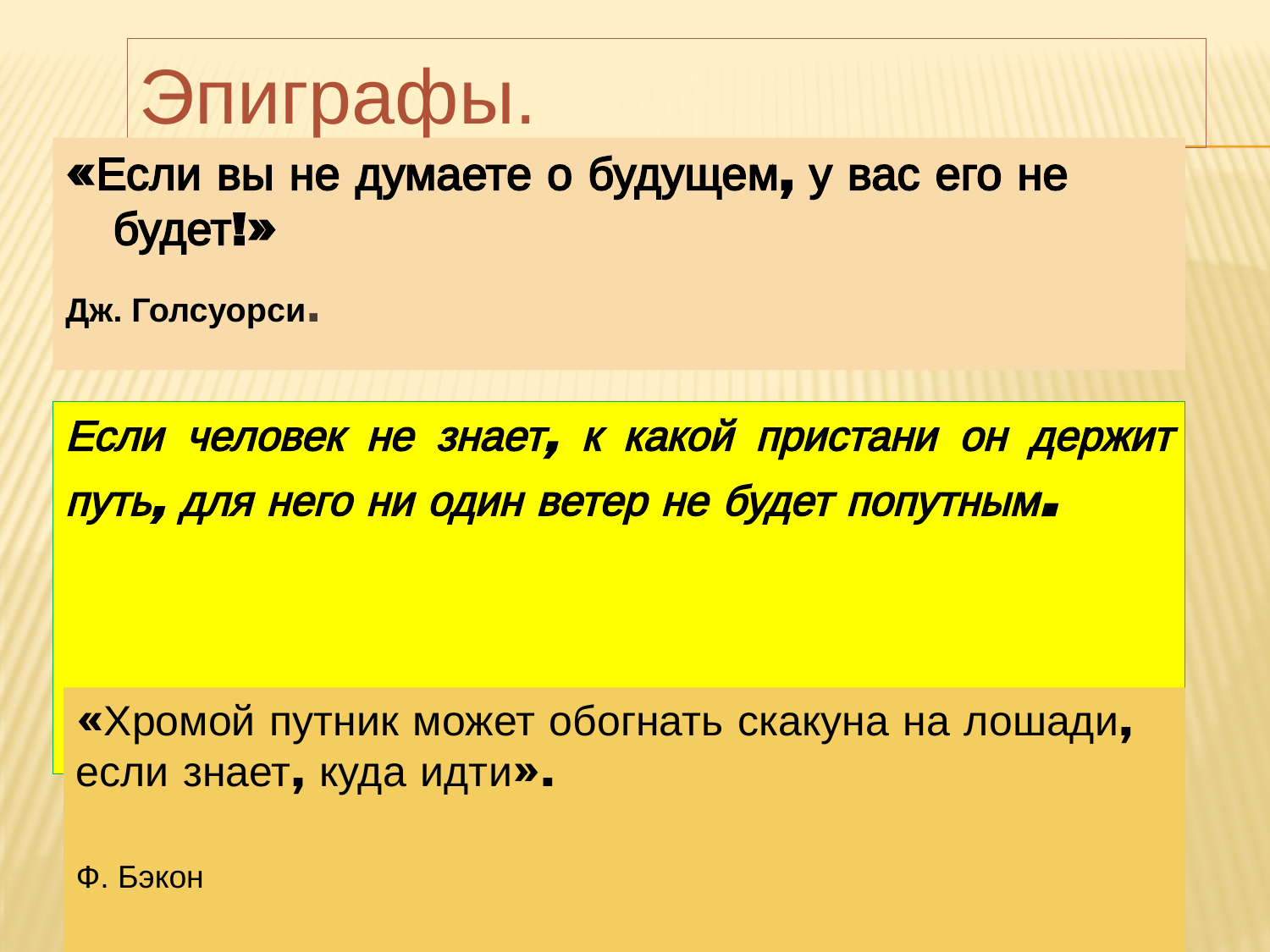

# Эпиграфы.
«Если вы не думаете о будущем, у вас его не будет!»
Дж. Голсуорси.
Если человек не знает, к какой пристани он держит путь, для него ни один ветер не будет попутным.                                                                                                                                                                                Сенека Древнеримский философ.
«Хромой путник может обогнать скакуна на лошади, если знает, куда идти».

Ф. Бэкон